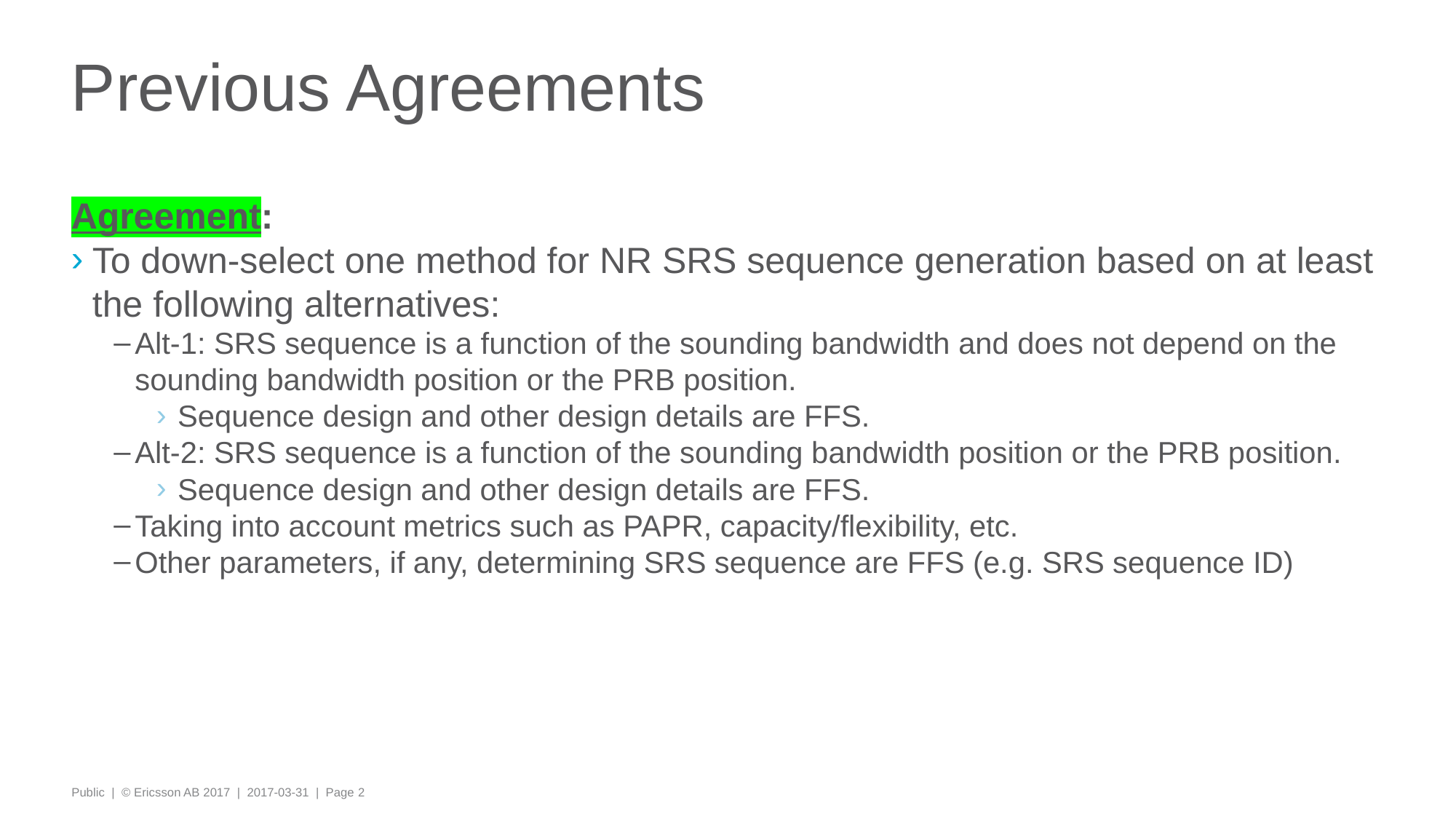

# Previous Agreements
Agreement:
To down-select one method for NR SRS sequence generation based on at least the following alternatives:
Alt-1: SRS sequence is a function of the sounding bandwidth and does not depend on the sounding bandwidth position or the PRB position.
Sequence design and other design details are FFS.
Alt-2: SRS sequence is a function of the sounding bandwidth position or the PRB position.
Sequence design and other design details are FFS.
Taking into account metrics such as PAPR, capacity/flexibility, etc.
Other parameters, if any, determining SRS sequence are FFS (e.g. SRS sequence ID)